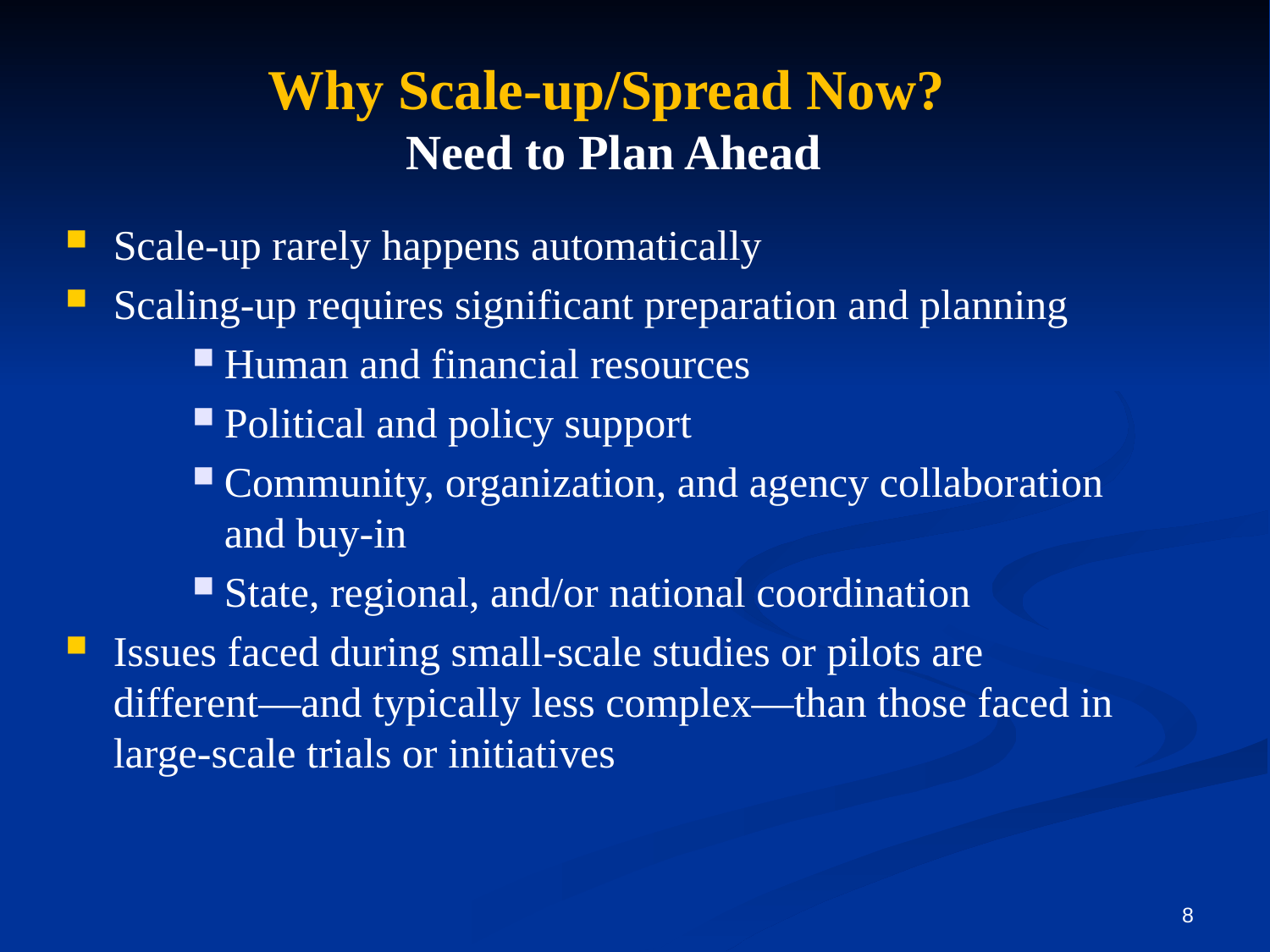

# Why Scale-up/Spread Now? Need to Plan Ahead
Scale-up rarely happens automatically
Scaling-up requires significant preparation and planning
Human and financial resources
Political and policy support
Community, organization, and agency collaboration and buy-in
State, regional, and/or national coordination
Issues faced during small-scale studies or pilots are different—and typically less complex—than those faced in large-scale trials or initiatives
8